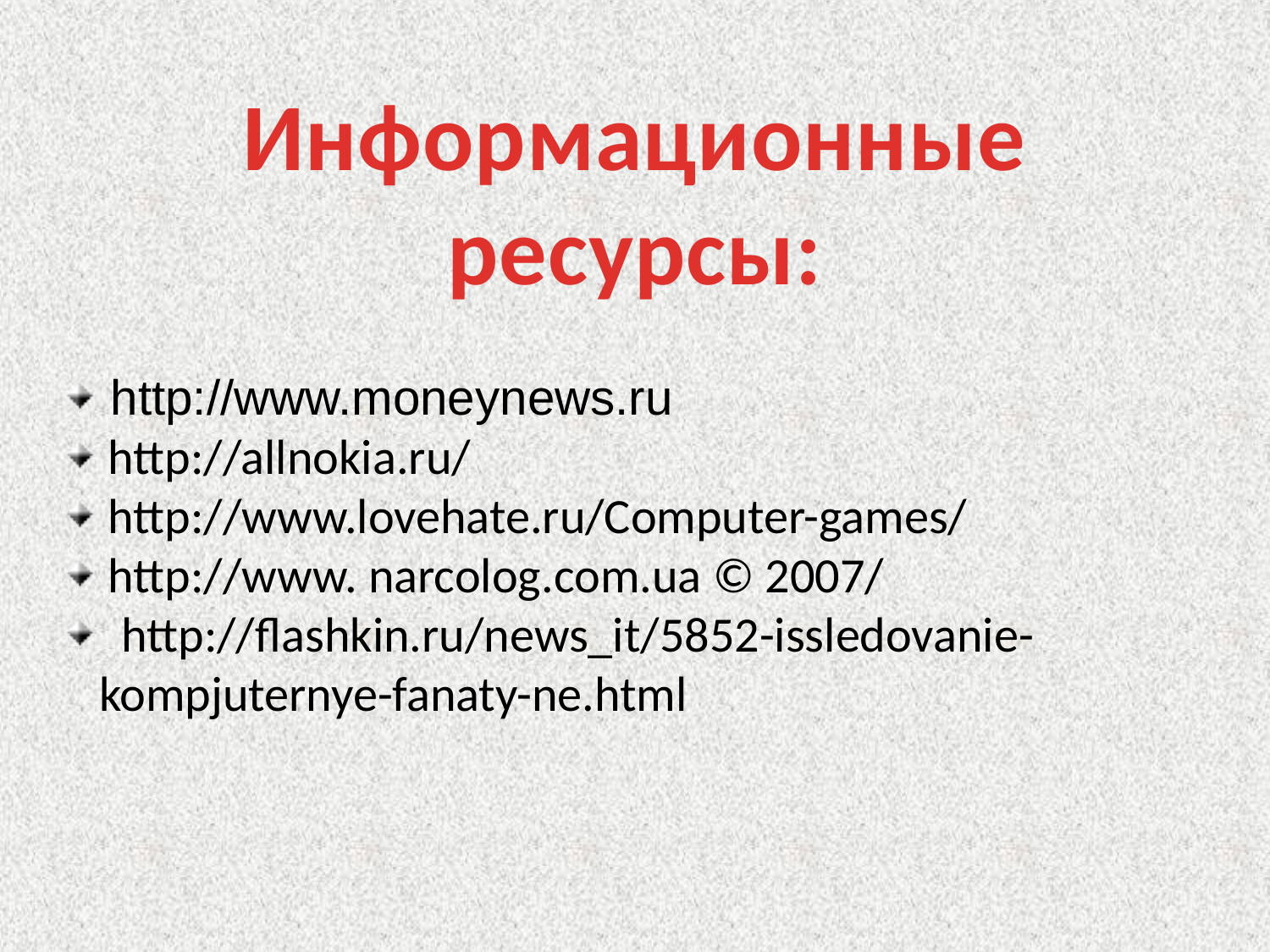

Информационные ресурсы:
 http://www.moneynews.ru
 http://allnokia.ru/
 http://www.lovehate.ru/Computer-games/
 http://www. narcolog.com.ua © 2007/
  http://flashkin.ru/news_it/5852-issledovanie-kompjuternye-fanaty-ne.html